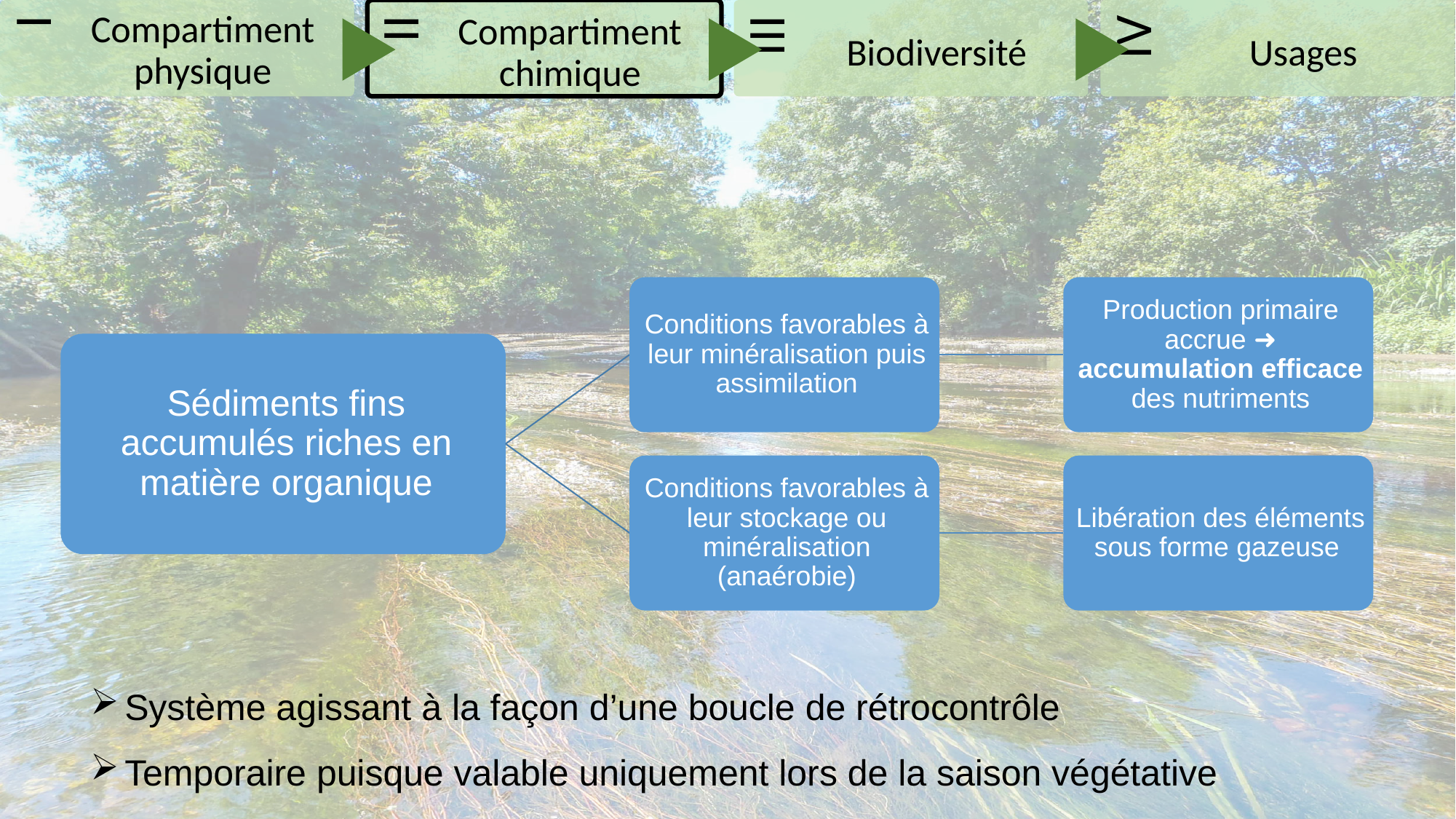

I
Compartiment physique
II
Compartiment chimique
III
Biodiversité
IV
Usages
Sédiments fins accumulés riches en matière organique

Conditions favorables à leur minéralisation puis assimilation

Production primaire accrue ➜ accumulation efficace des nutriments

Conditions favorables à leur stockage ou minéralisation (anaérobie)

Libération des éléments sous forme gazeuse

Système agissant à la façon d’une boucle de rétrocontrôle
Temporaire puisque valable uniquement lors de la saison végétative